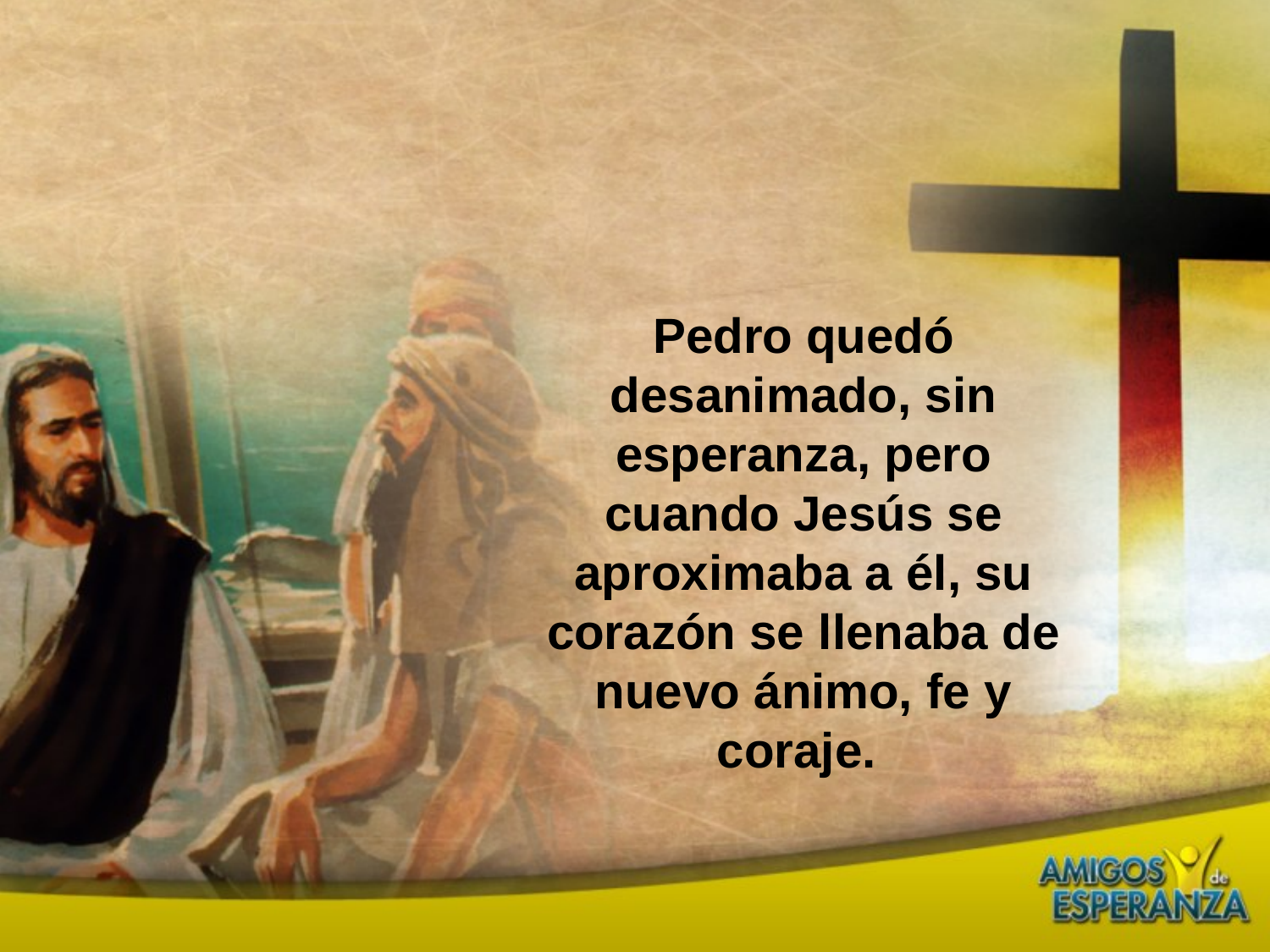

Pedro quedó desanimado, sin esperanza, pero cuando Jesús se aproximaba a él, su corazón se llenaba de nuevo ánimo, fe y coraje.